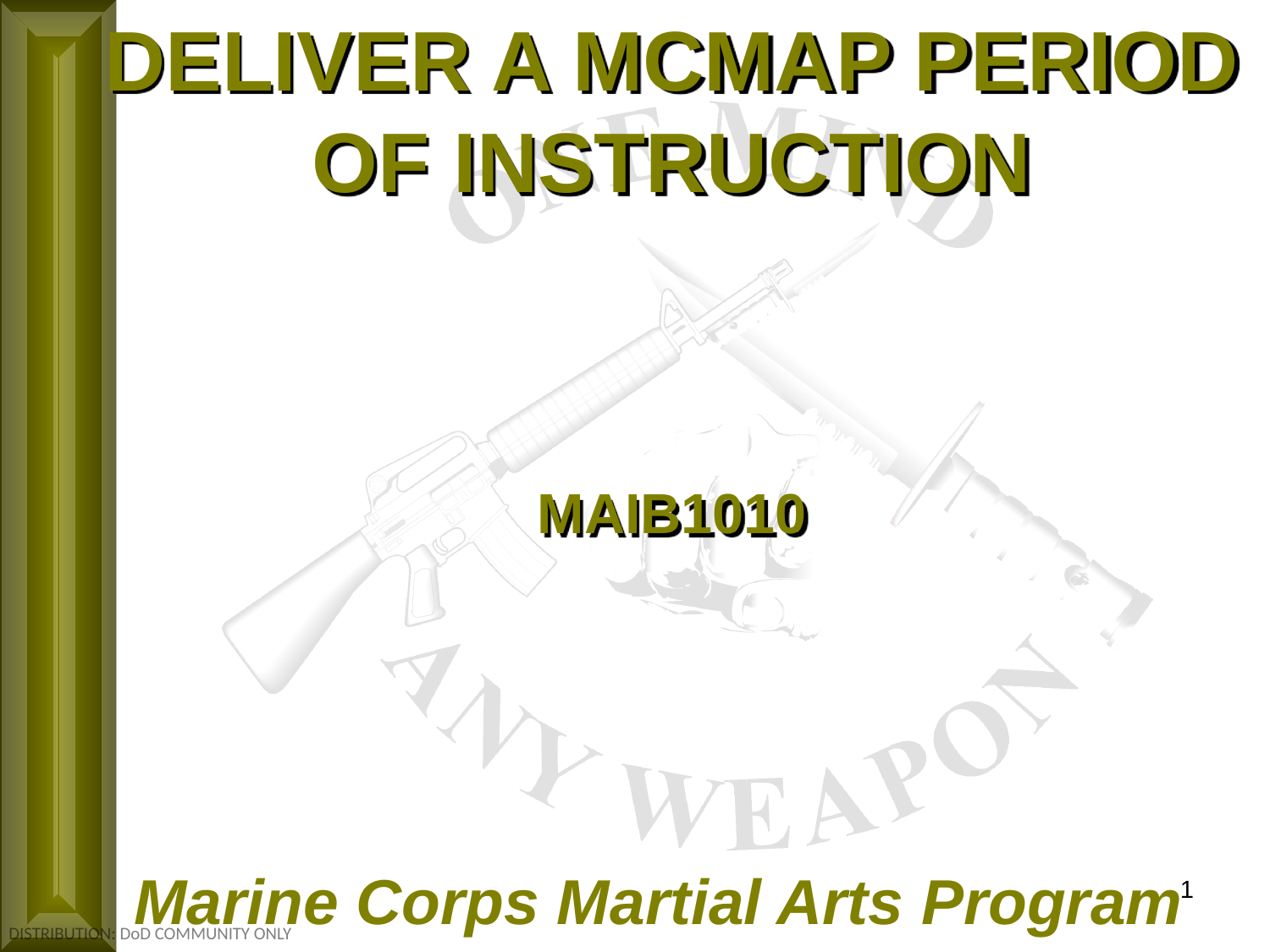

DELIVER A MCMAP PERIOD OF INSTRUCTION

MAIB1010
Marine Corps Martial Arts Program
1